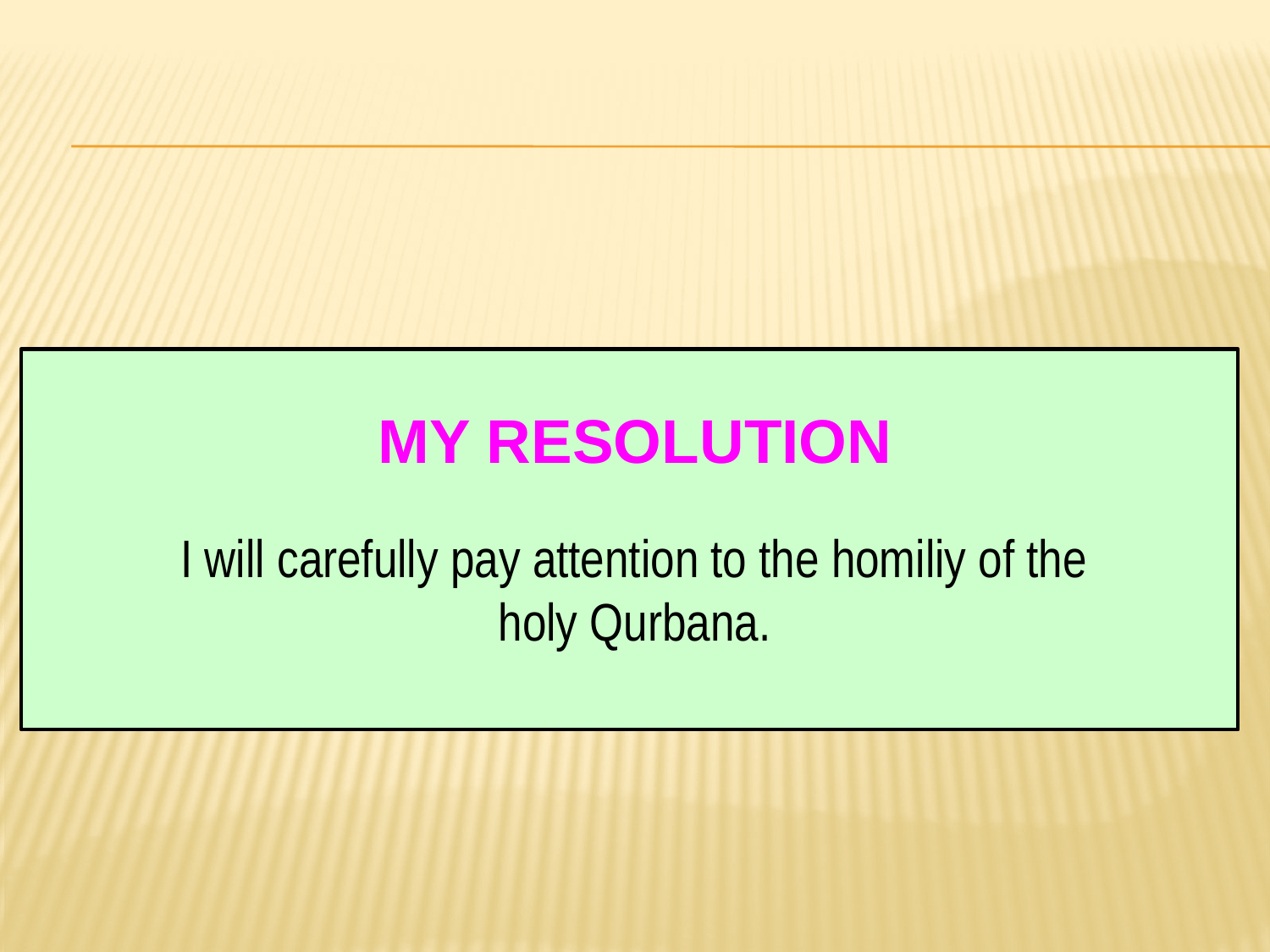

# My Resolution
I will carefully pay attention to the homiliy of the holy Qurbana.